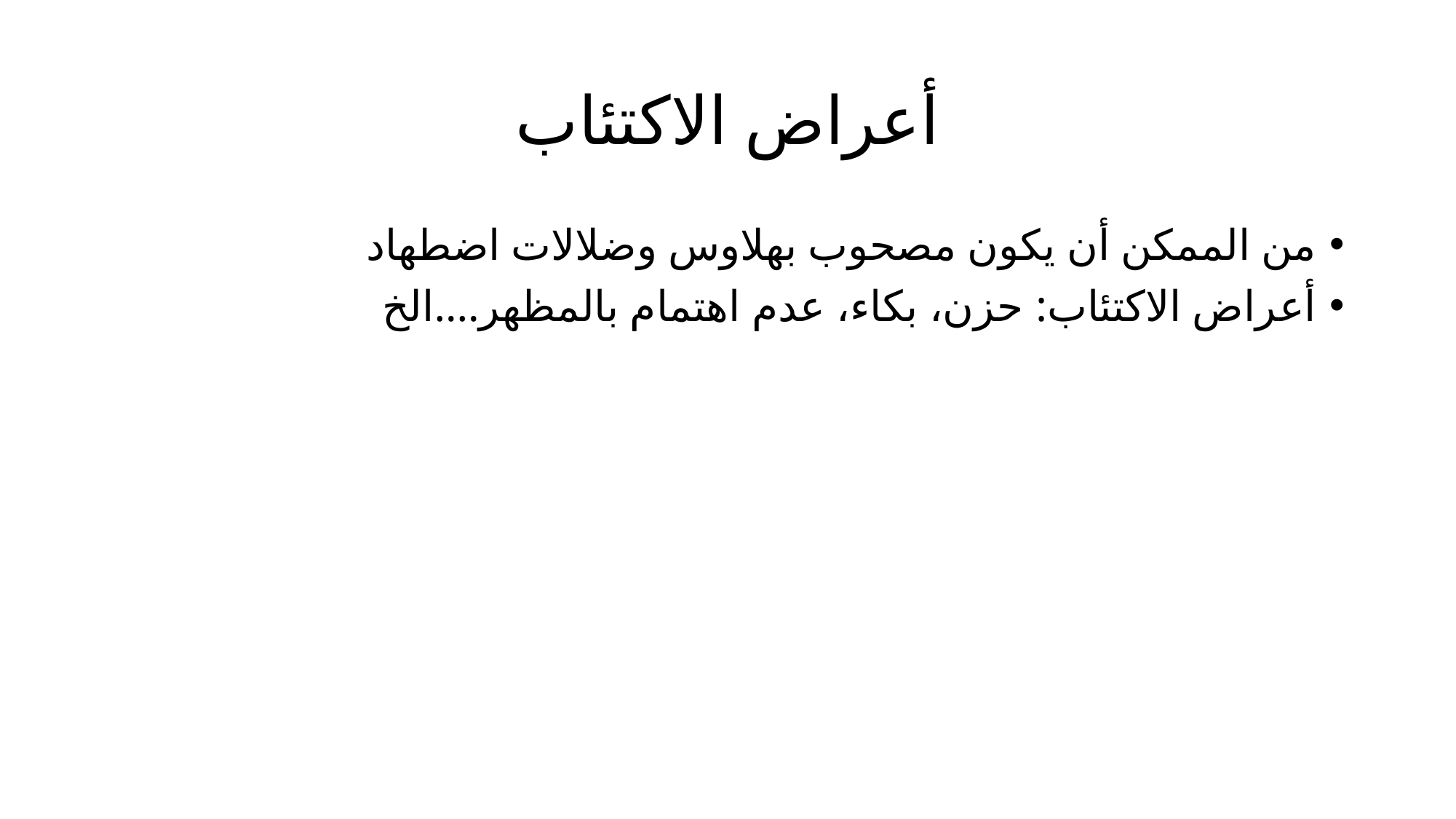

# أعراض الاكتئاب
من الممكن أن يكون مصحوب بهلاوس وضلالات اضطهاد
أعراض الاكتئاب: حزن، بكاء، عدم اهتمام بالمظهر....الخ